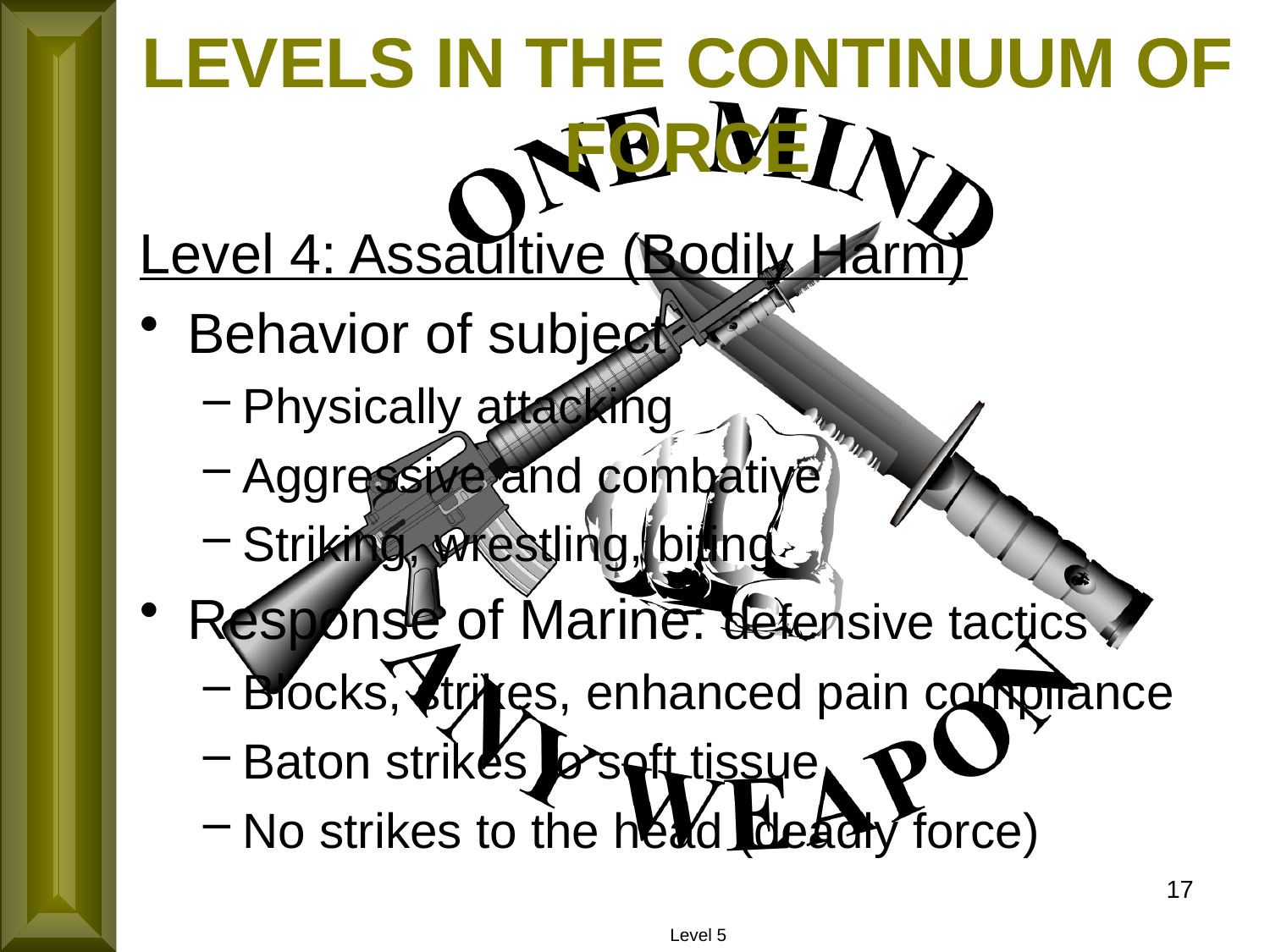

LEVELS IN THE CONTINUUM OF FORCE
Level 4: Assaultive (Bodily Harm)
Behavior of subject
Physically attacking
Aggressive and combative
Striking, wrestling, biting
Response of Marine: defensive tactics
Blocks, strikes, enhanced pain compliance
Baton strikes to soft tissue
No strikes to the head (deadly force)
17
Level 5